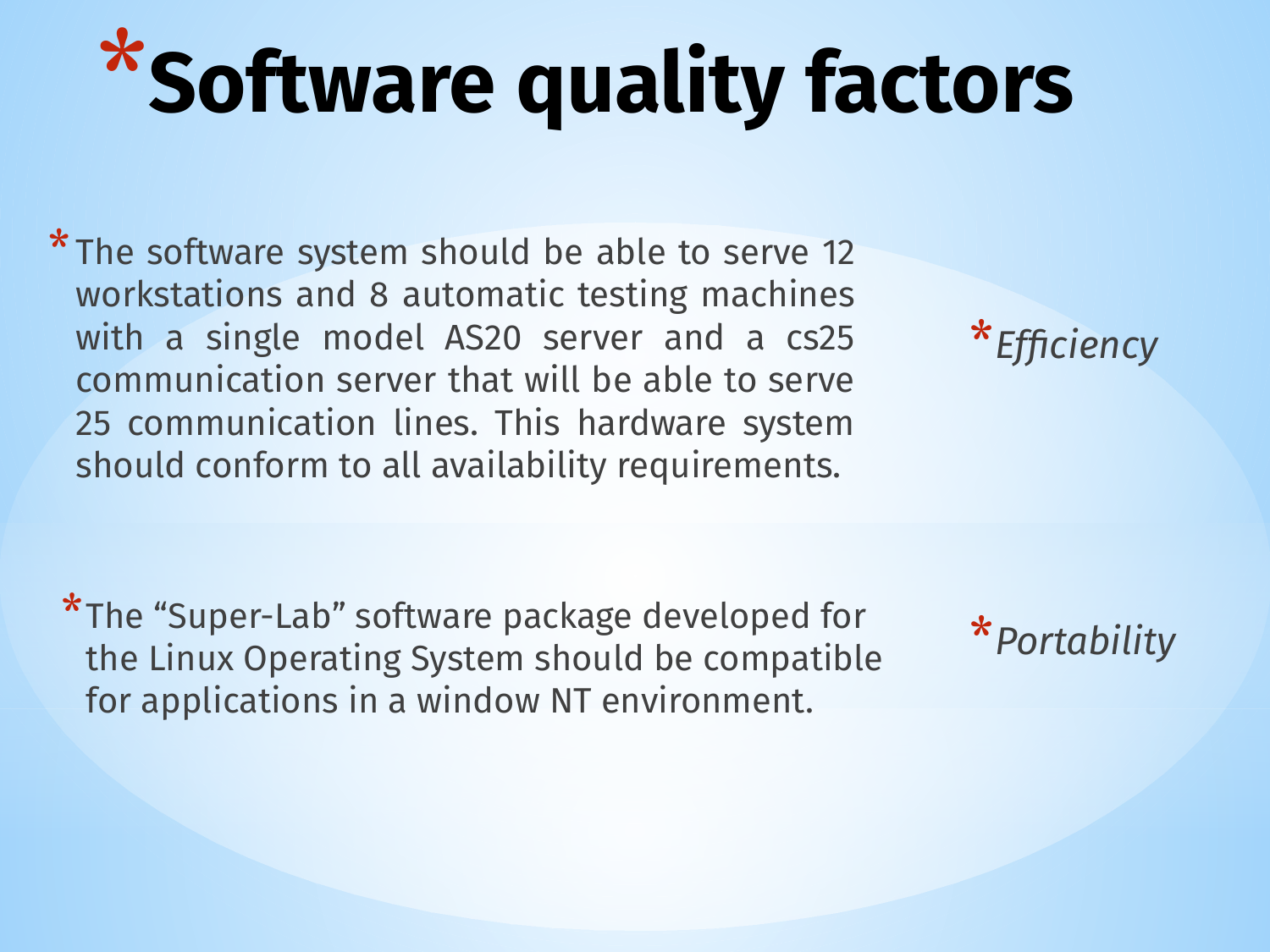

# Software quality factors
The software system should be able to serve 12 workstations and 8 automatic testing machines with a single model AS20 server and a cs25 communication server that will be able to serve 25 communication lines. This hardware system should conform to all availability requirements.

Efficiency

Portability
The “Super-Lab” software package developed for the Linux Operating System should be compatible for applications in a window NT environment.